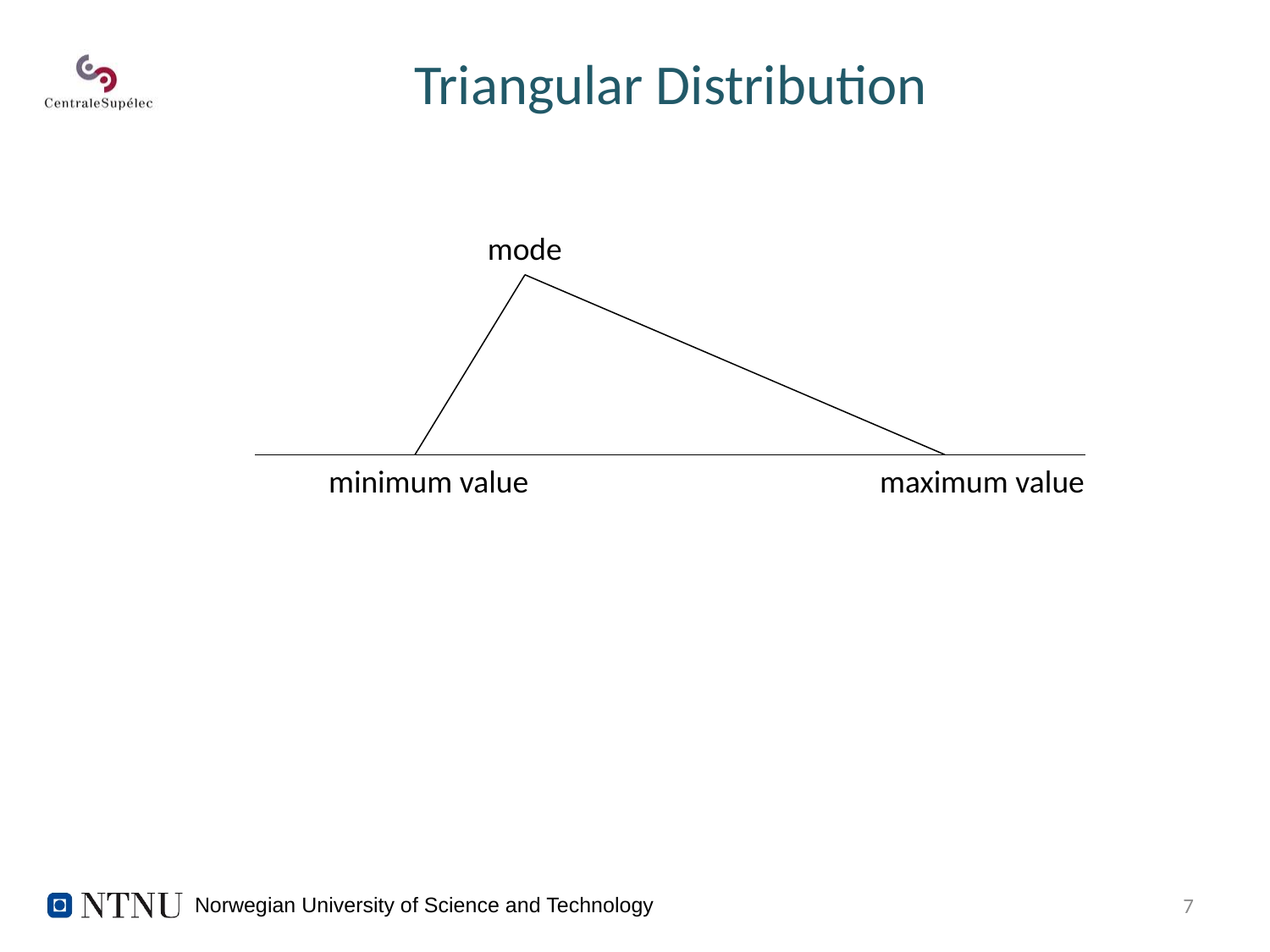

# Triangular Distribution
mode
minimum value
maximum value
7